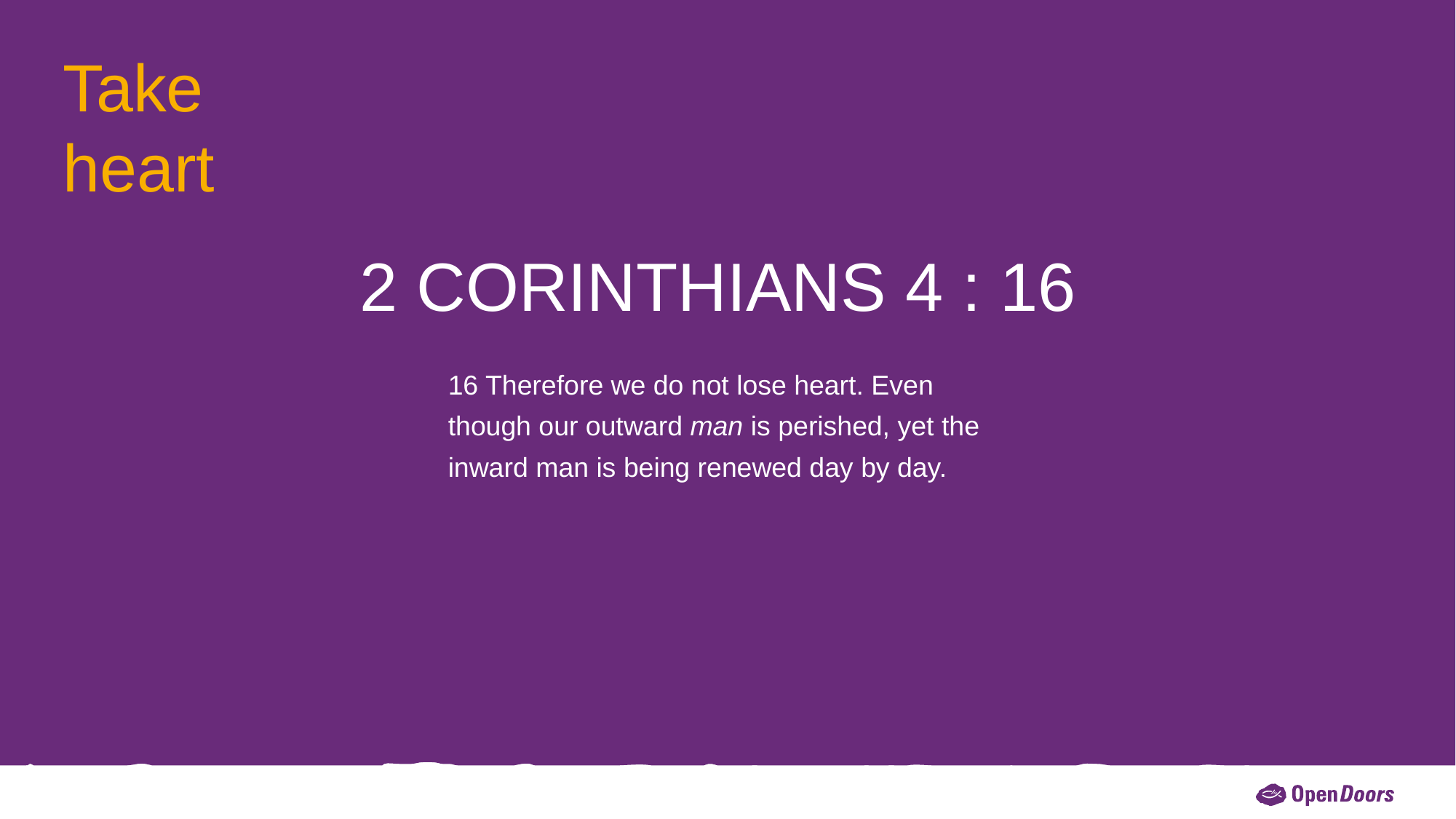

Take heart
# 2 CORINTHIANS 4 : 16
16 Therefore we do not lose heart. Even though our outward man is perished, yet the inward man is being renewed day by day.